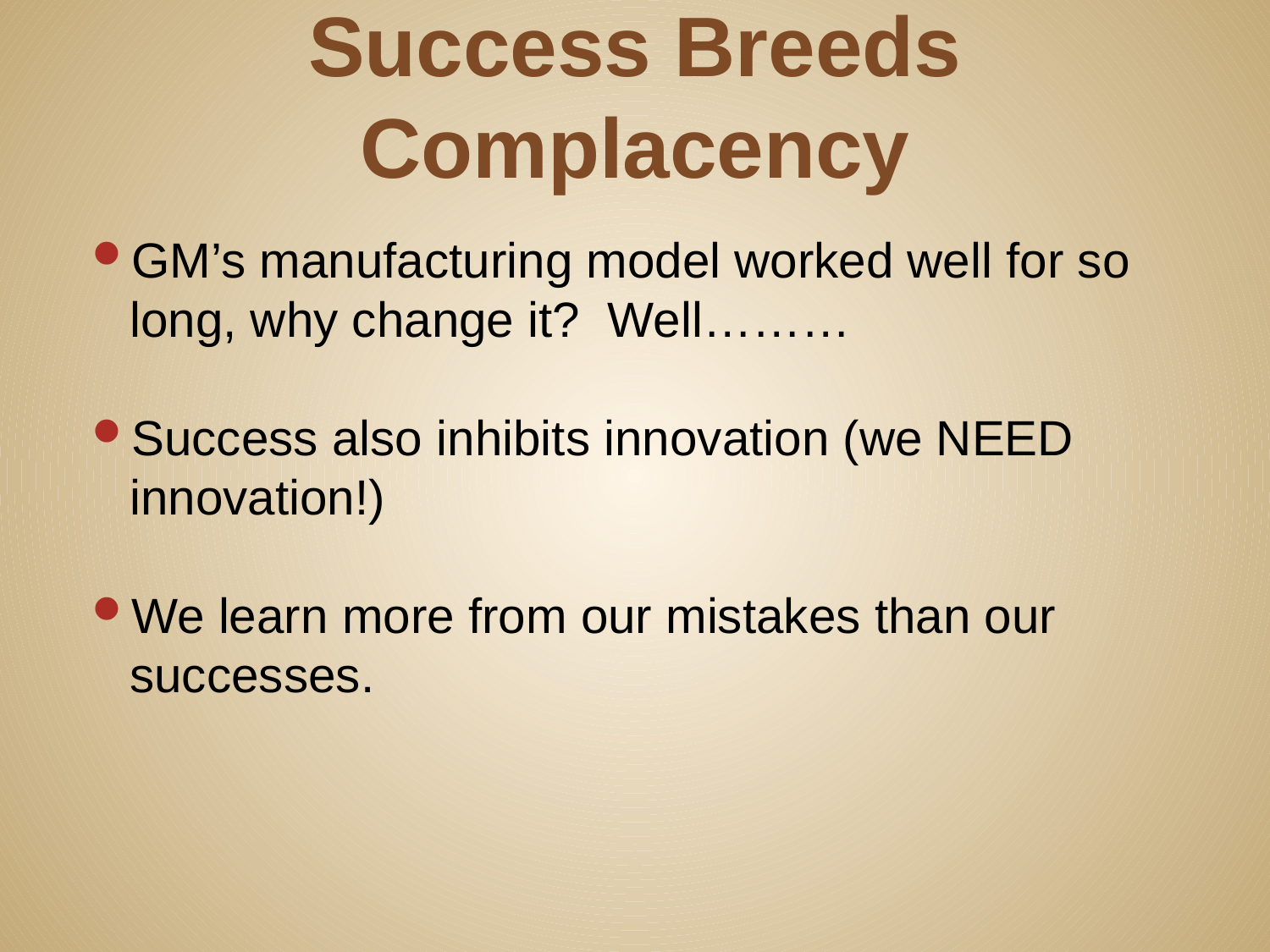

# Success Breeds Complacency
GM’s manufacturing model worked well for so long, why change it?  Well………

Success also inhibits innovation (we NEED innovation!)

We learn more from our mistakes than our successes.